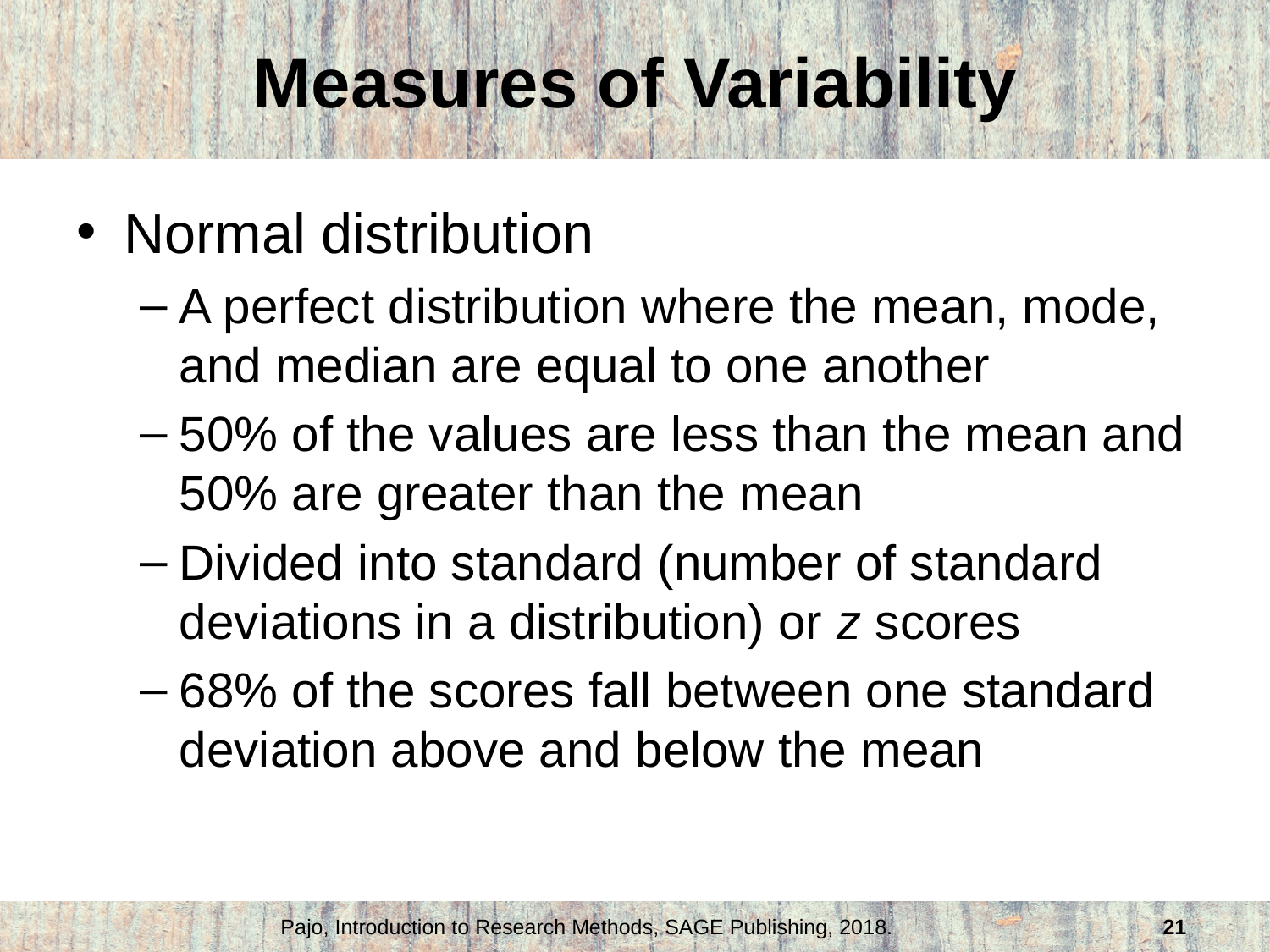

# Measures of Variability
Normal distribution
A perfect distribution where the mean, mode, and median are equal to one another
50% of the values are less than the mean and 50% are greater than the mean
Divided into standard (number of standard deviations in a distribution) or z scores
68% of the scores fall between one standard deviation above and below the mean
Pajo, Introduction to Research Methods, SAGE Publishing, 2018.
21